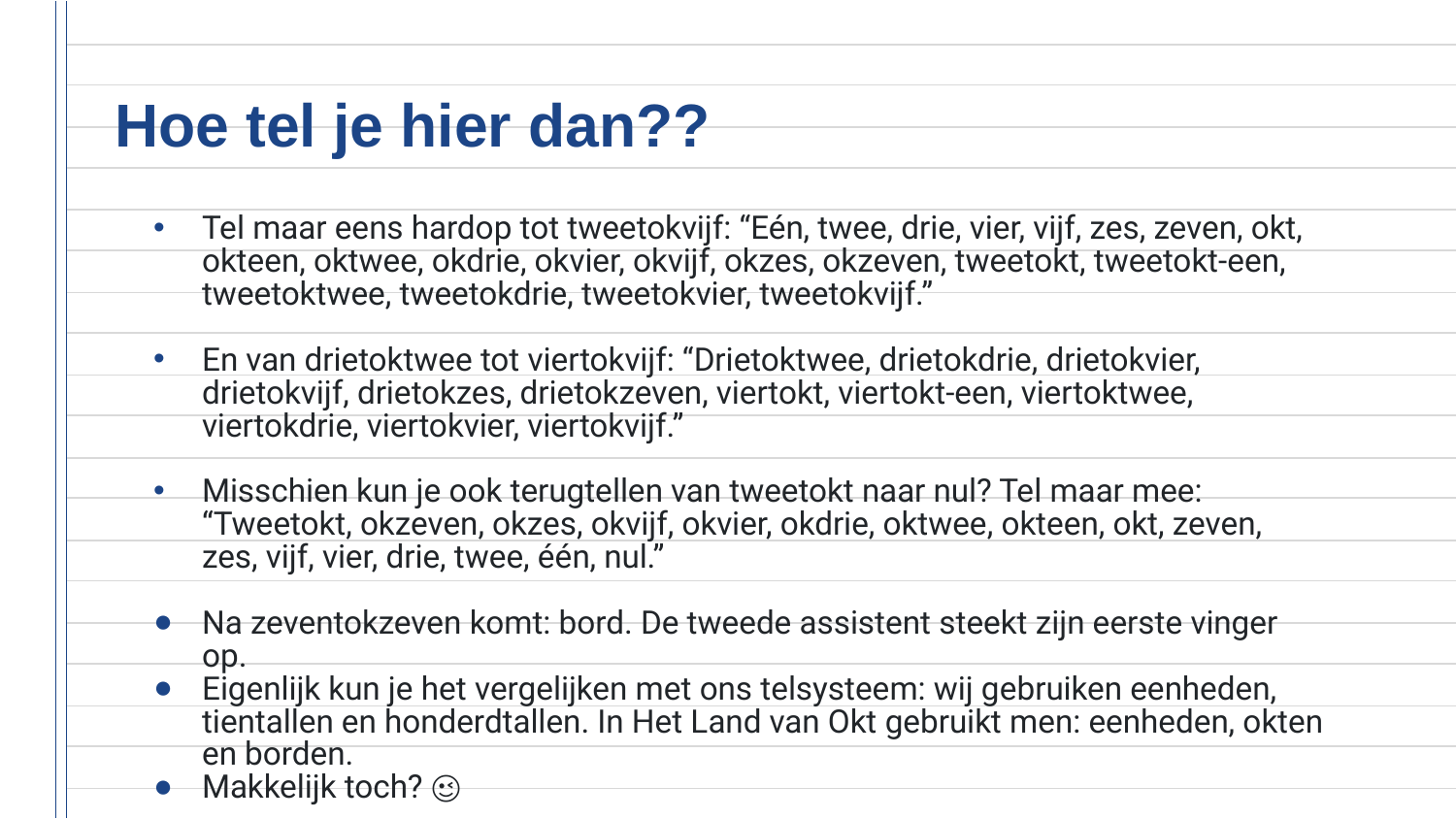

# Hoe tel je hier dan??
Tel maar eens hardop tot tweetokvijf: “Eén, twee, drie, vier, vijf, zes, zeven, okt, okteen, oktwee, okdrie, okvier, okvijf, okzes, okzeven, tweetokt, tweetokt-een, tweetoktwee, tweetokdrie, tweetokvier, tweetokvijf.”

En van drietoktwee tot viertokvijf: “Drietoktwee, drietokdrie, drietokvier, drietokvijf, drietokzes, drietokzeven, viertokt, viertokt-een, viertoktwee, viertokdrie, viertokvier, viertokvijf.”

Misschien kun je ook terugtellen van tweetokt naar nul? Tel maar mee: “Tweetokt, okzeven, okzes, okvijf, okvier, okdrie, oktwee, okteen, okt, zeven, zes, vijf, vier, drie, twee, één, nul.”

Na zeventokzeven komt: bord. De tweede assistent steekt zijn eerste vinger op.
Eigenlijk kun je het vergelijken met ons telsysteem: wij gebruiken eenheden, tientallen en honderdtallen. In Het Land van Okt gebruikt men: eenheden, okten en borden.
Makkelijk toch? 😉